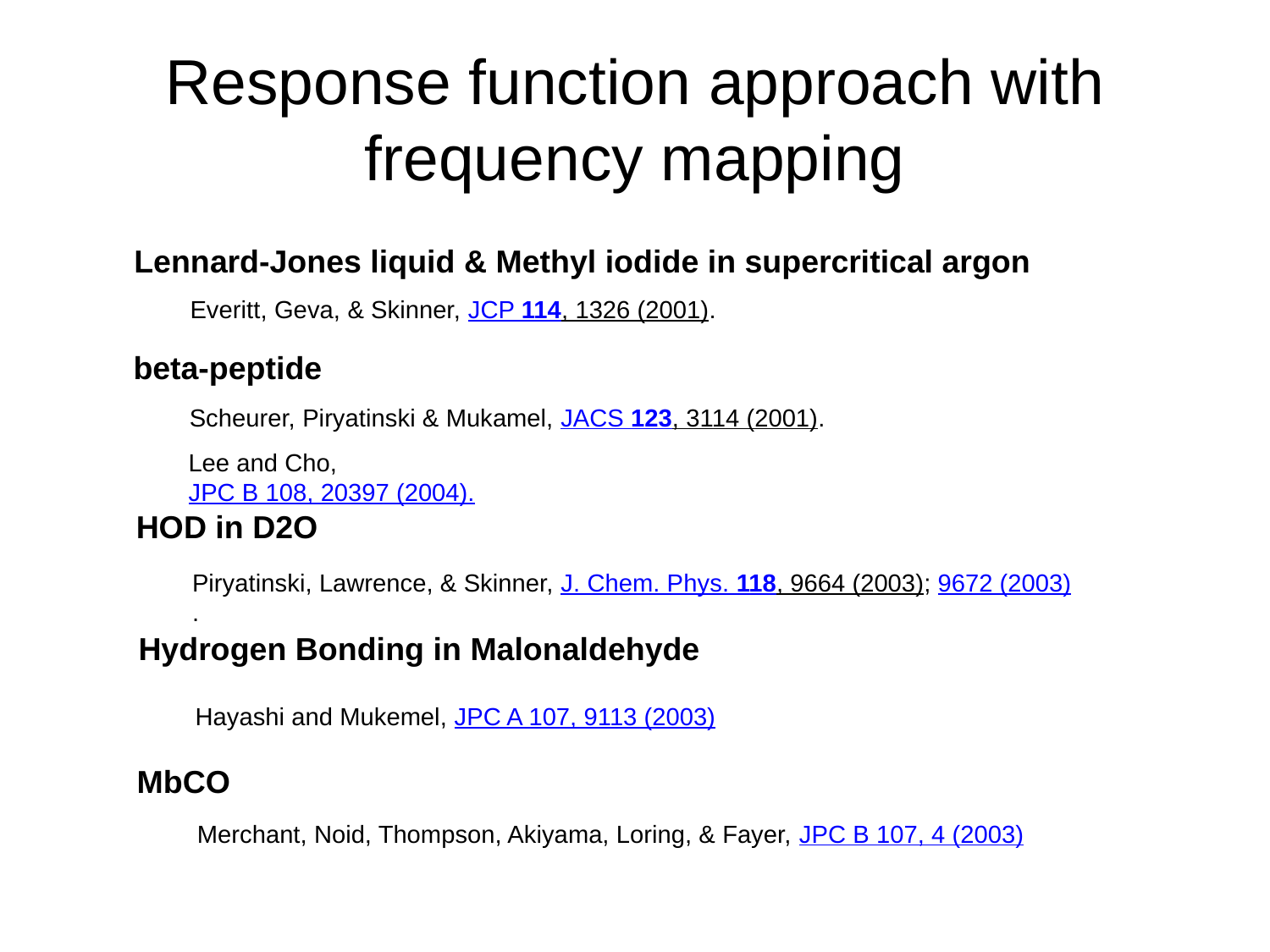

# Response function approach with frequency mapping
Lennard-Jones liquid & Methyl iodide in supercritical argon
Everitt, Geva, & Skinner, JCP 114, 1326 (2001).
beta-peptide
Scheurer, Piryatinski & Mukamel, JACS 123, 3114 (2001).
Lee and Cho, JPC B 108, 20397 (2004).
HOD in D2O
Piryatinski, Lawrence, & Skinner, J. Chem. Phys. 118, 9664 (2003); 9672 (2003).
Hydrogen Bonding in Malonaldehyde
Hayashi and Mukemel, JPC A 107, 9113 (2003)
MbCO
Merchant, Noid, Thompson, Akiyama, Loring, & Fayer, JPC B 107, 4 (2003)